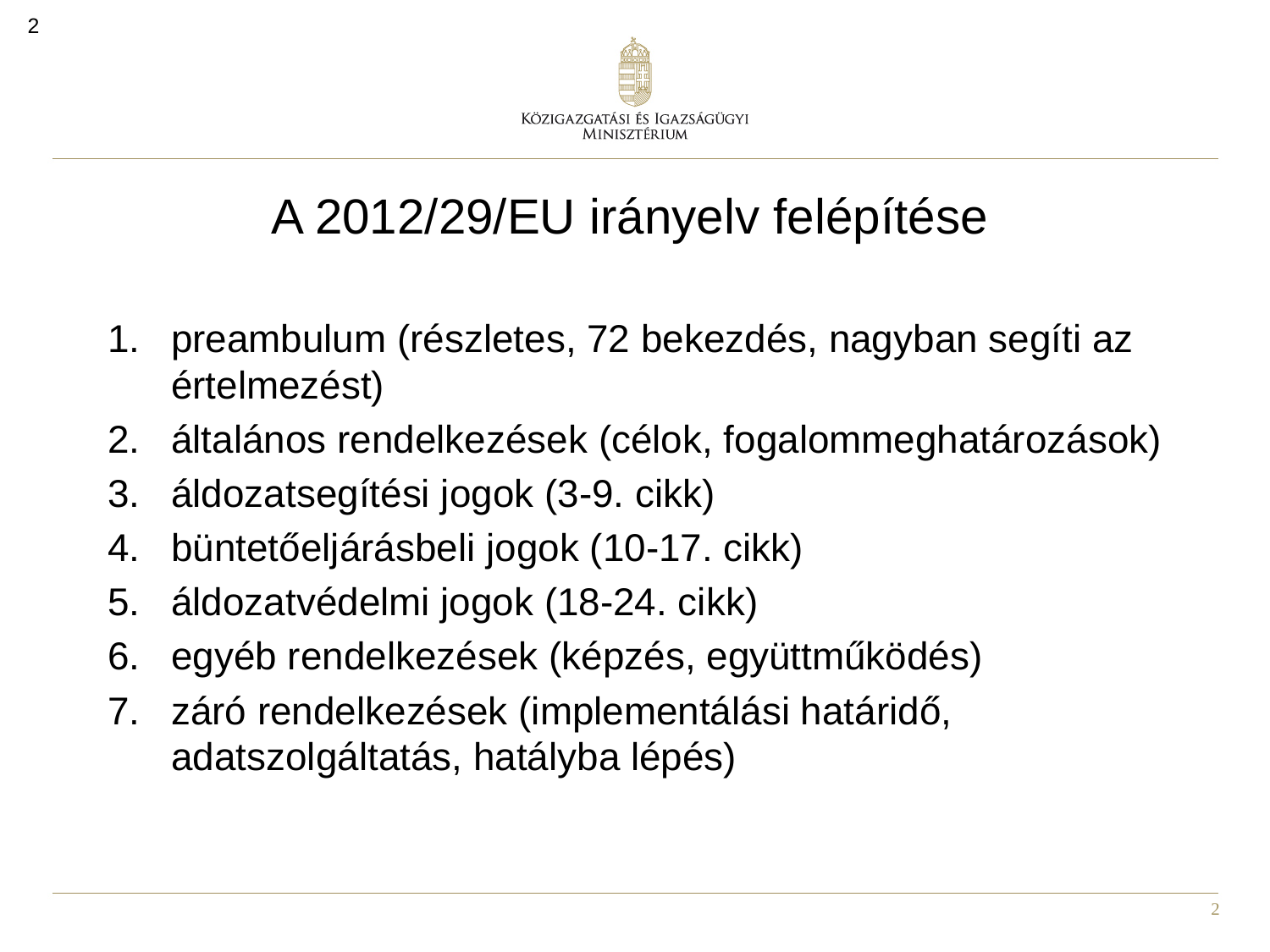

2
# A 2012/29/EU irányelv felépítése
preambulum (részletes, 72 bekezdés, nagyban segíti az értelmezést)
általános rendelkezések (célok, fogalommeghatározások)
áldozatsegítési jogok (3-9. cikk)
büntetőeljárásbeli jogok (10-17. cikk)
áldozatvédelmi jogok (18-24. cikk)
egyéb rendelkezések (képzés, együttműködés)
záró rendelkezések (implementálási határidő, adatszolgáltatás, hatályba lépés)